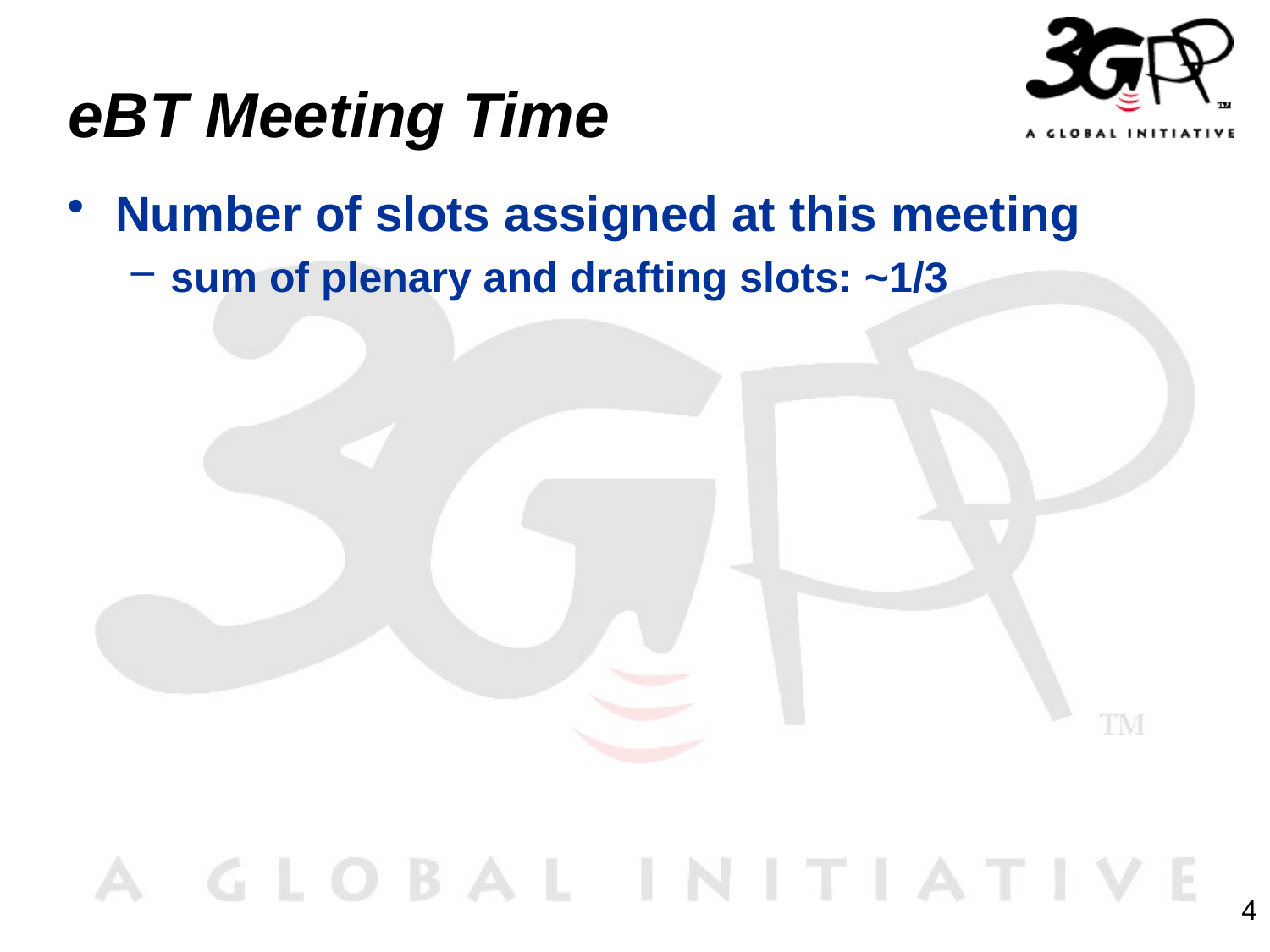

# eBT Meeting Time
Number of slots assigned at this meeting
sum of plenary and drafting slots: ~1/3
4